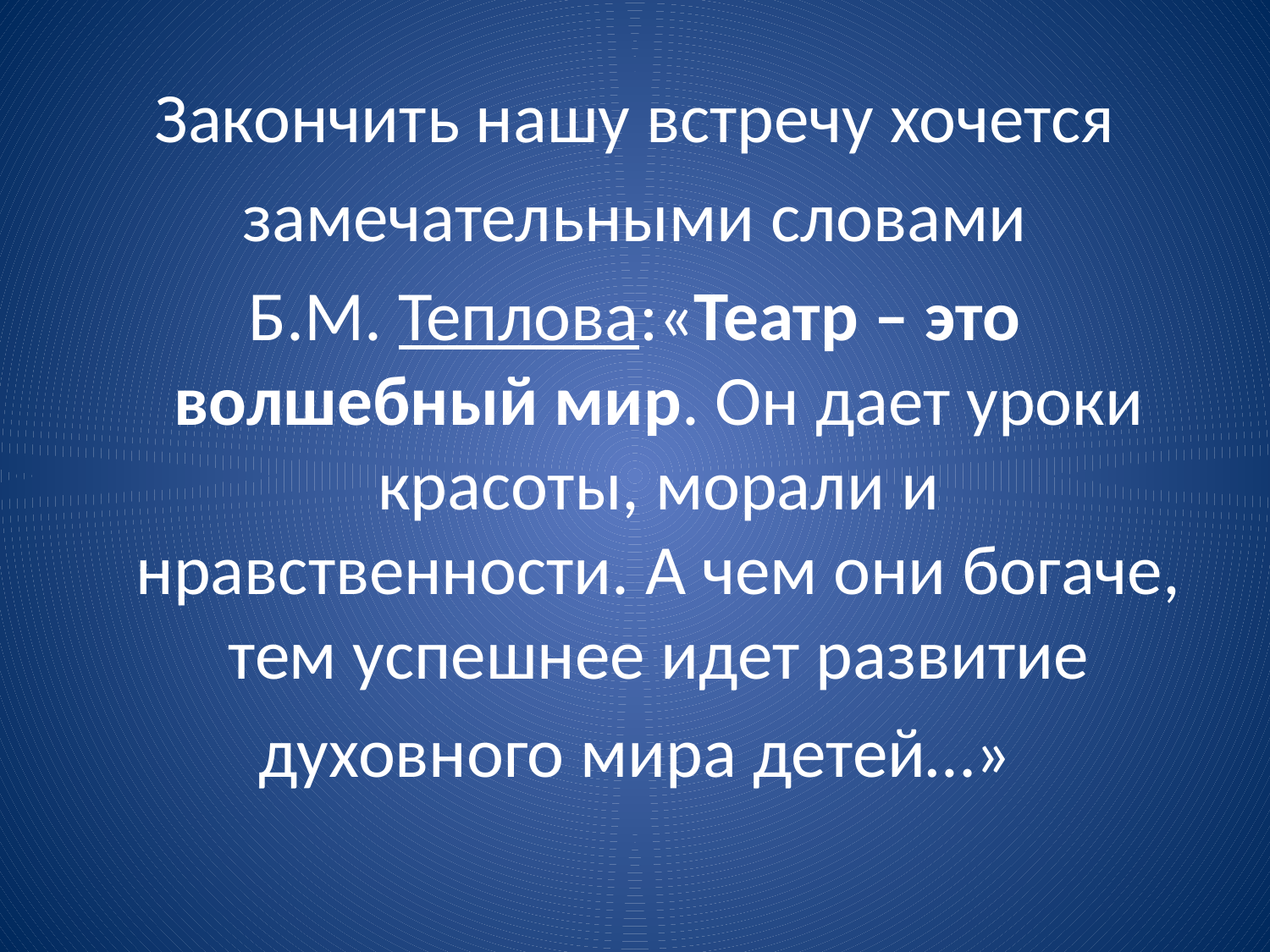

Закончить нашу встречу хочется
замечательными словами
Б.М. Теплова:«Театр – это волшебный мир. Он дает уроки красоты, морали и нравственности. А чем они богаче, тем успешнее идет развитие
духовного мира детей…»